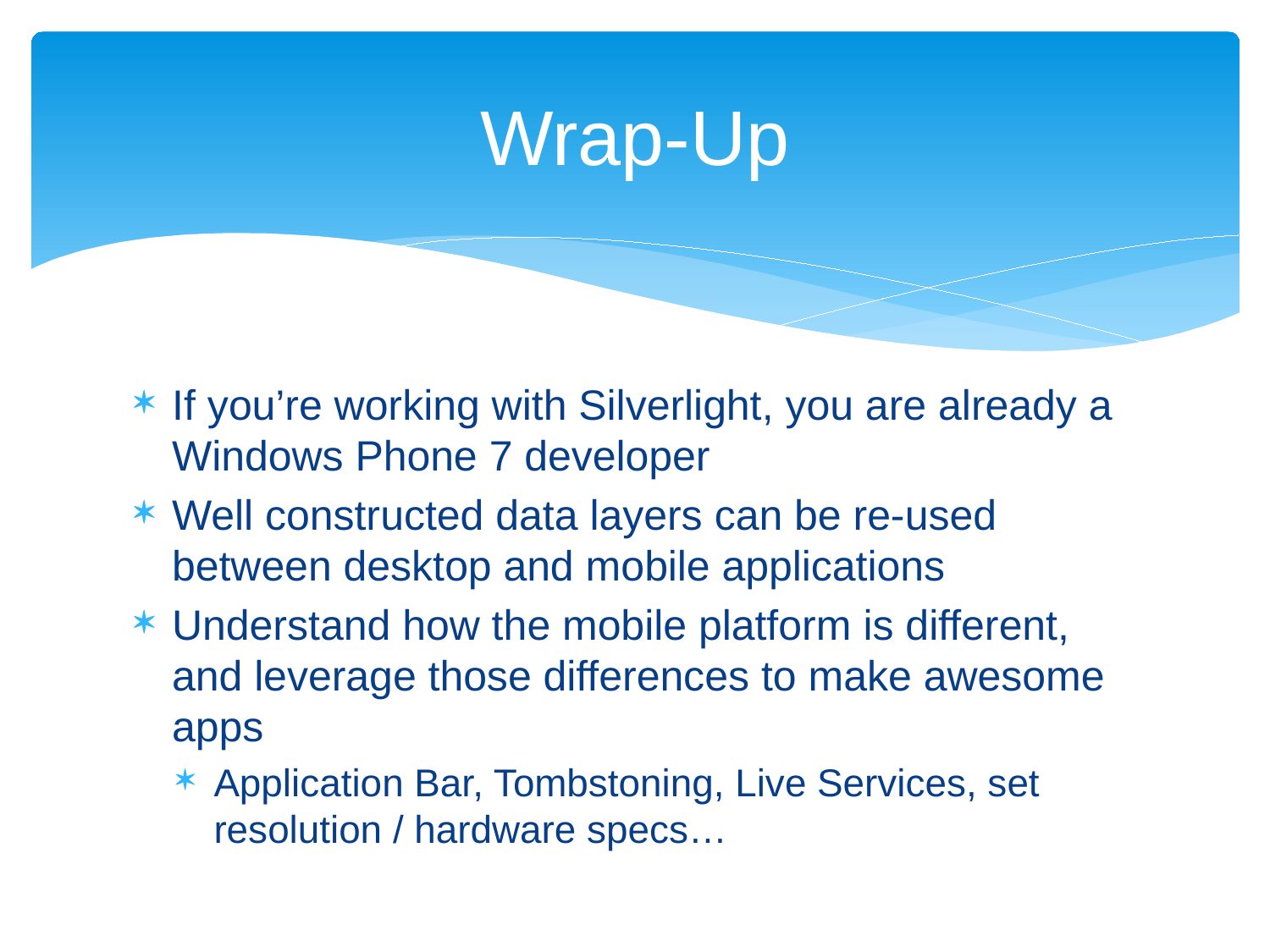

# Wrap-Up
If you’re working with Silverlight, you are already a
Windows Phone 7 developer
Well constructed data layers can be re-used between desktop and mobile applications
Understand how the mobile platform is different, and leverage those differences to make awesome apps
Application Bar, Tombstoning, Live Services, set resolution / hardware specs…